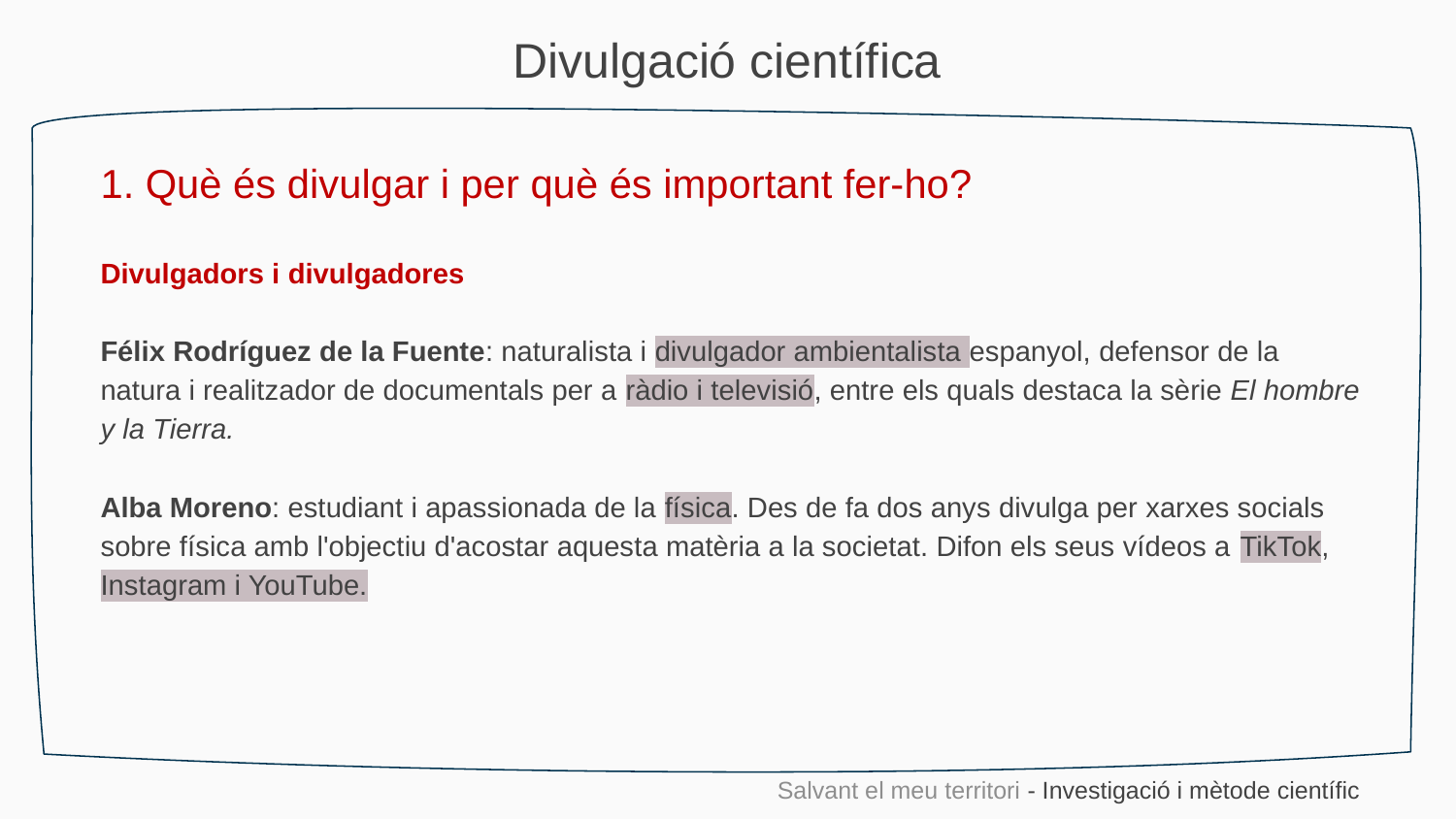

Divulgació científica

1. Què és divulgar i per què és important fer-ho?
Divulgadors i divulgadores

Félix Rodríguez de la Fuente: naturalista i divulgador ambientalista espanyol, defensor de la natura i realitzador de documentals per a ràdio i televisió, entre els quals destaca la sèrie El hombre y la Tierra.

Alba Moreno: estudiant i apassionada de la física. Des de fa dos anys divulga per xarxes socials sobre física amb l'objectiu d'acostar aquesta matèria a la societat. Difon els seus vídeos a TikTok, Instagram i YouTube.
Salvant el meu territori - Investigació i mètode científic